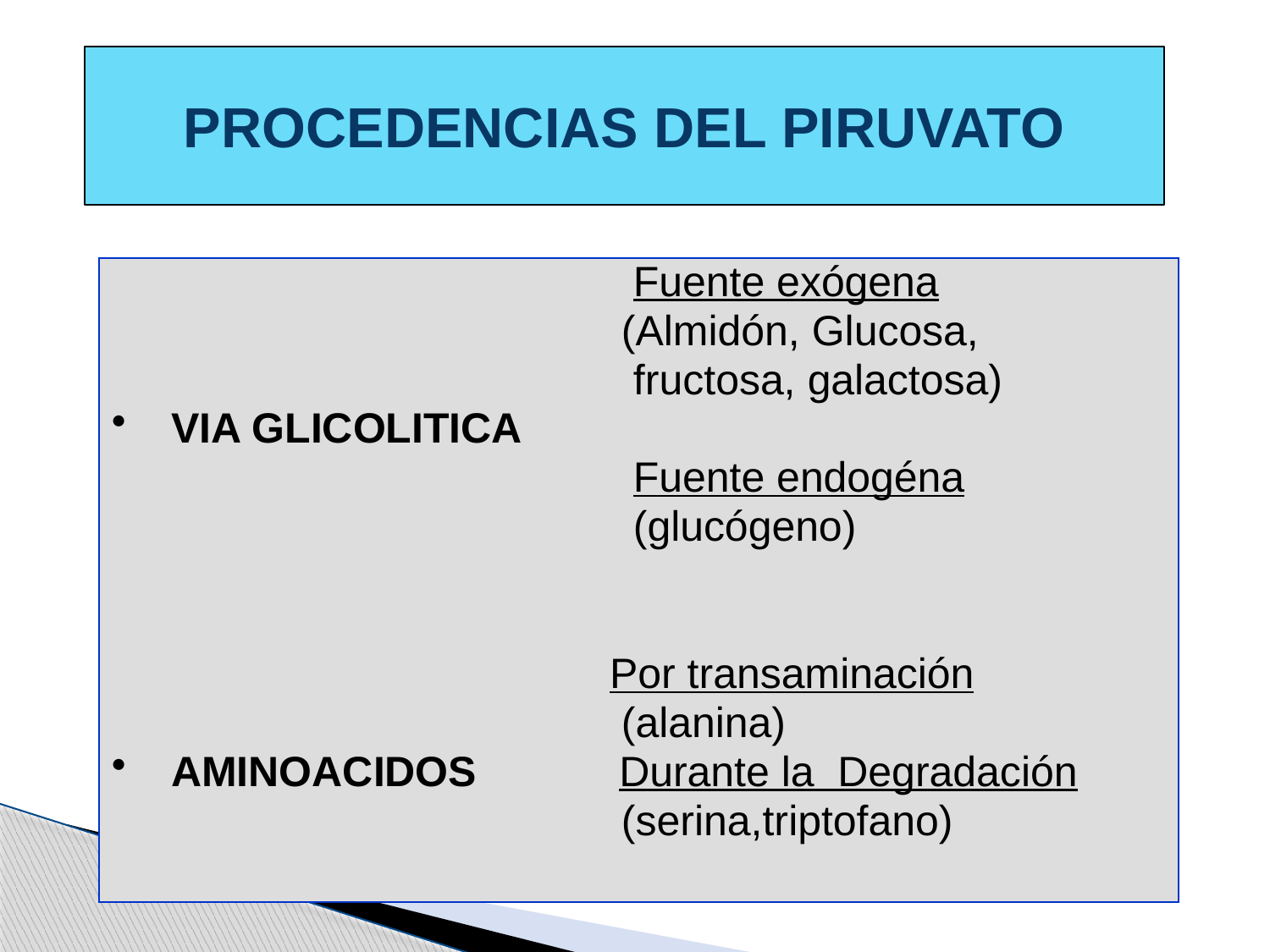

# PROCEDENCIAS DEL PIRUVATO
                                            Fuente exógena
                                           (Almidón, Glucosa,
                                            fructosa, galactosa)
 VIA GLICOLITICA
                                            Fuente endogéna
                                            (glucógeno)

                                          Por transaminación
                                           (alanina)
 AMINOACIDOS            Durante la  Degradación
                                           (serina,triptofano)

 VIA GLICOLITICA

AMINOACIDOS